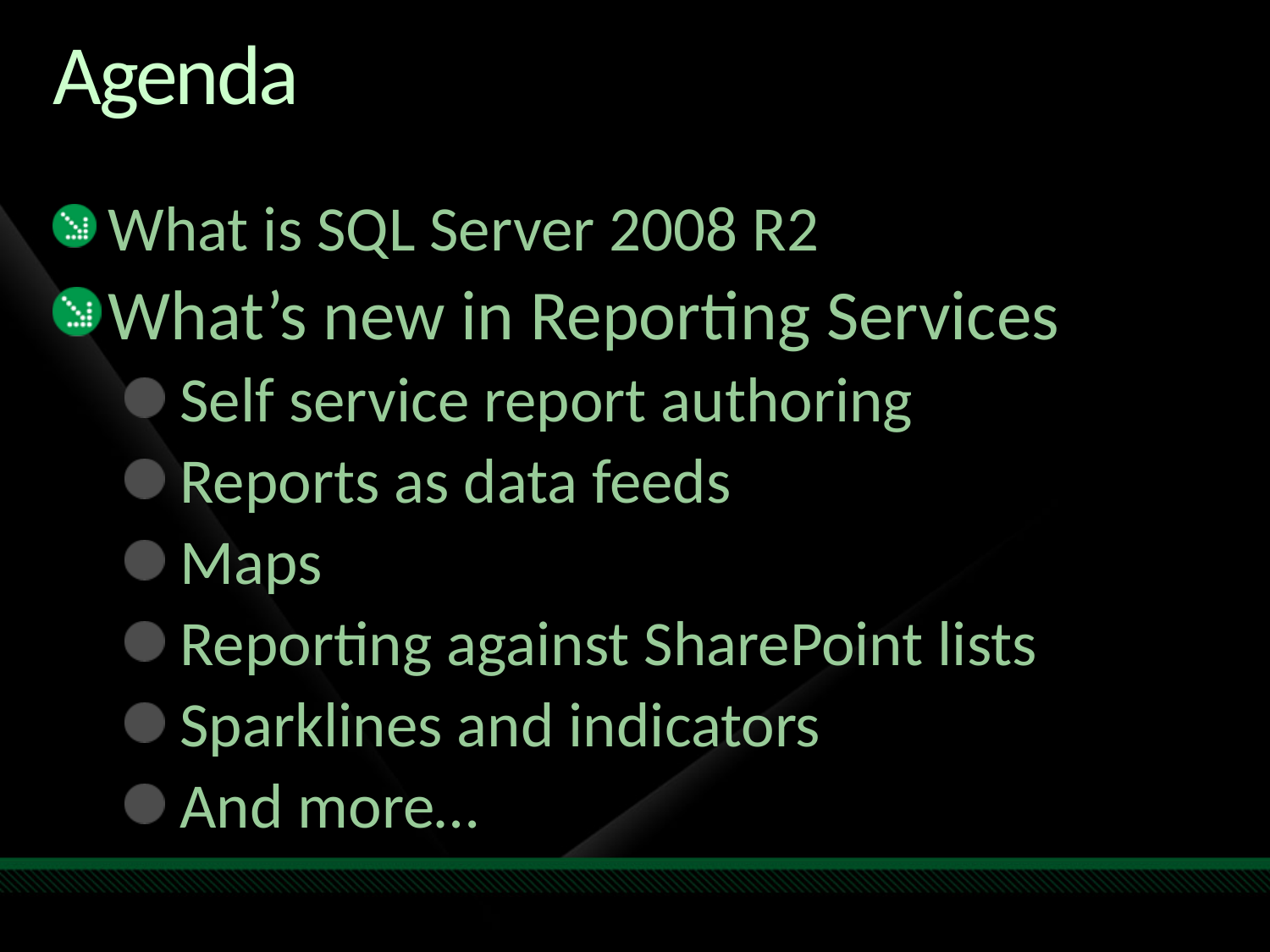

# Agenda
What is SQL Server 2008 R2
What’s new in Reporting Services
Self service report authoring
Reports as data feeds
Maps
Reporting against SharePoint lists
Sparklines and indicators
And more…